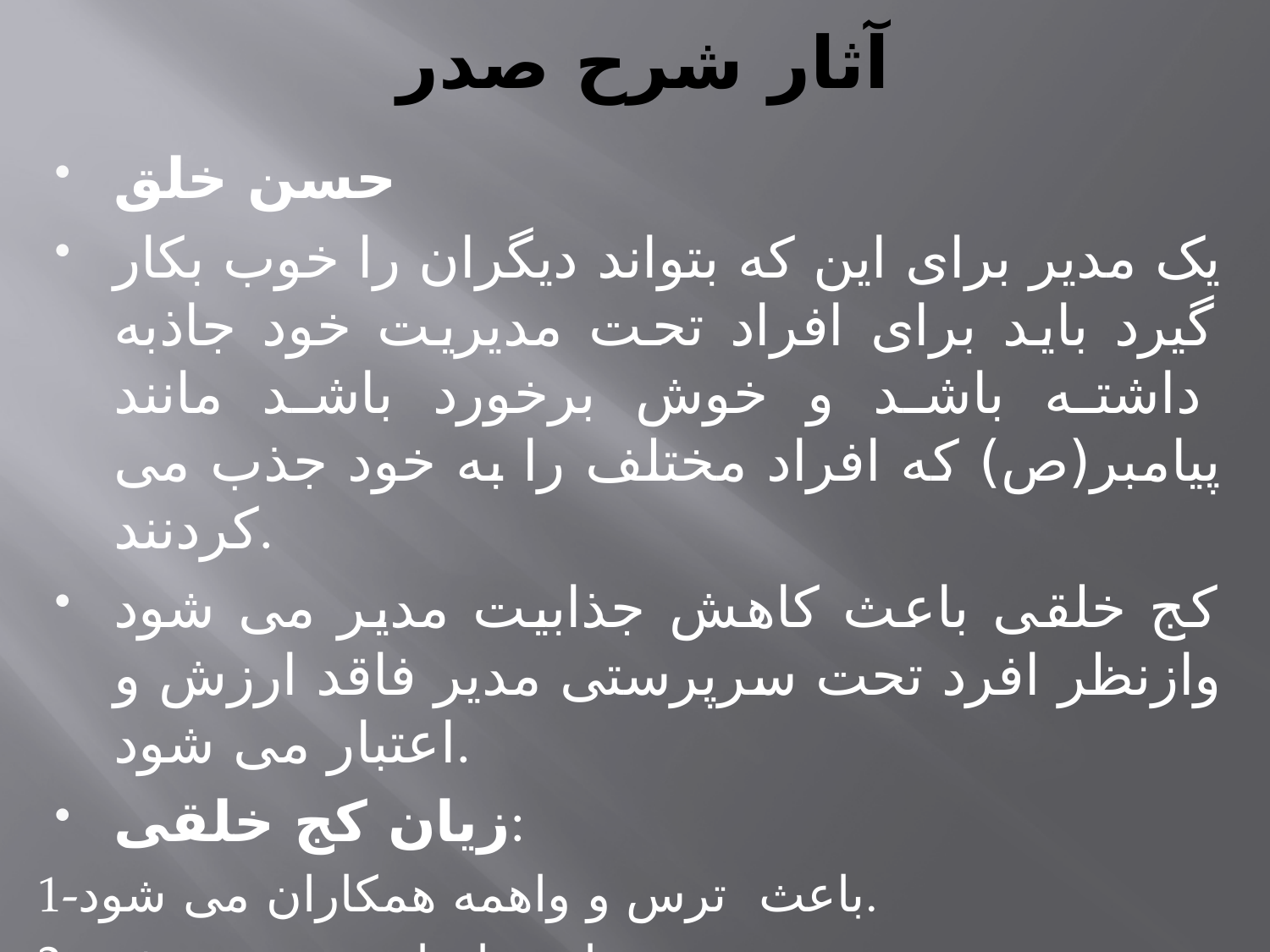

# آثار شرح صدر
حسن خلق
یک مدیر برای این که بتواند دیگران را خوب بکار گیرد باید برای افراد تحت مدیریت خود جاذبه داشته باشد و خوش برخورد باشد مانند پیامبر(ص) که افراد مختلف را به خود جذب می کردنند.
کج خلقی باعث کاهش جذابیت مدیر می شود وازنظر افرد تحت سرپرستی مدیر فاقد ارزش و اعتبار می شود.
زیان کج خلقی:
1-باعث  ترس و واهمه همکاران می شود.
2-باعث ایجاد نفرت می شود
3-باعث ایجاد اضطراب وبی قراری می شود
4-باعث خود بینی و تجسس در عیوب دیگران می شودو...